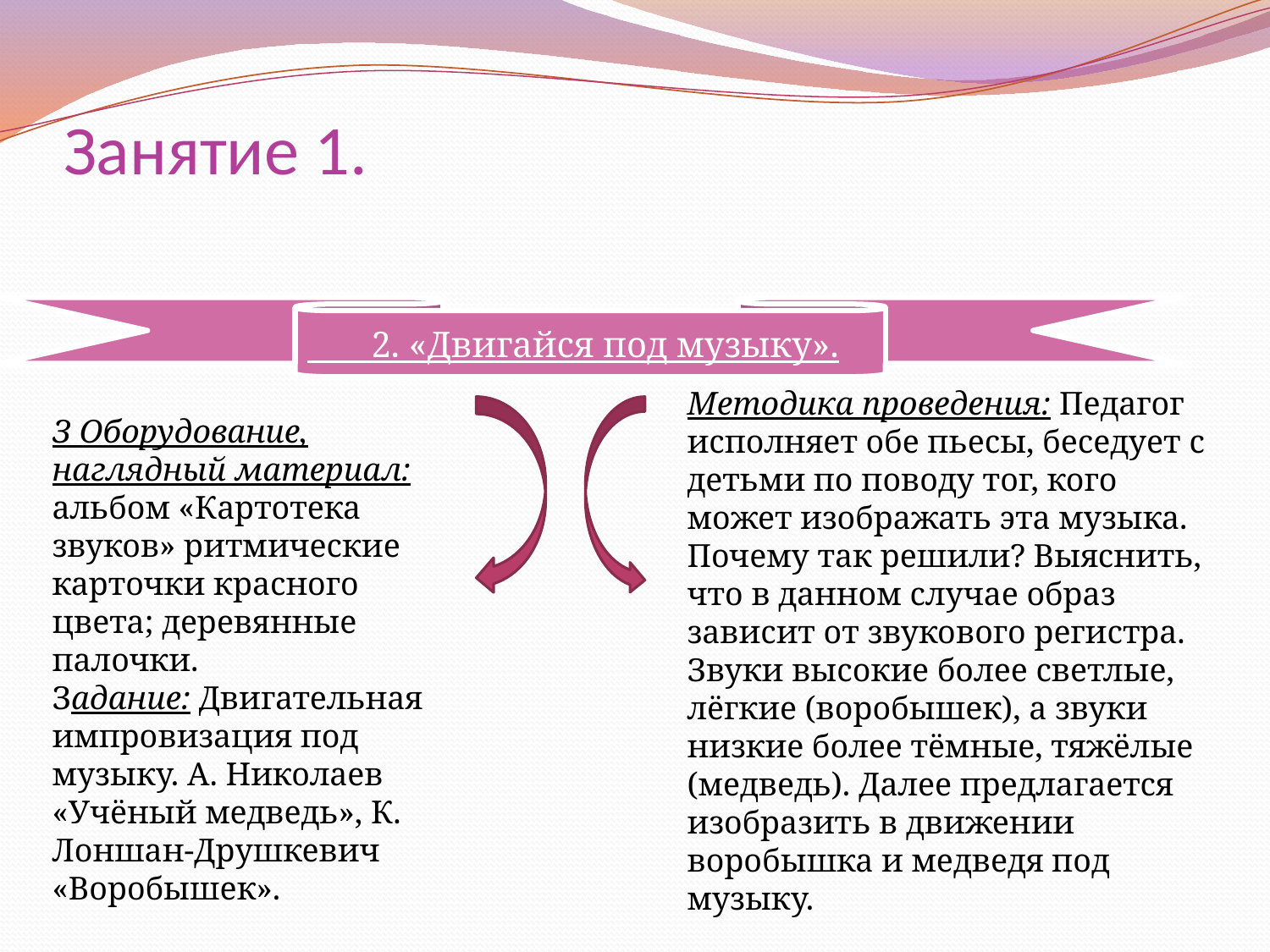

# Занятие 1.

       2. «Двигайся под музыку».

З Оборудование, наглядный материал: альбом «Картотека звуков» ритмические карточки красного цвета; деревянные палочки.
Задание: Двигательная импровизация под музыку. А. Николаев «Учёный медведь», К. Лоншан-Друшкевич «Воробышек».

Сделать вывод: звуки бывают высокие и низкие.

.

Методика проведения: Педагог исполняет обе пьесы, беседует с детьми по поводу тог, кого  может изображать эта музыка. Почему так решили? Выяснить, что в данном случае образ зависит от звукового регистра. Звуки высокие более светлые, лёгкие (воробышек), а звуки низкие более тёмные, тяжёлые (медведь). Далее предлагается изобразить в движении воробышка и медведя под музыку.